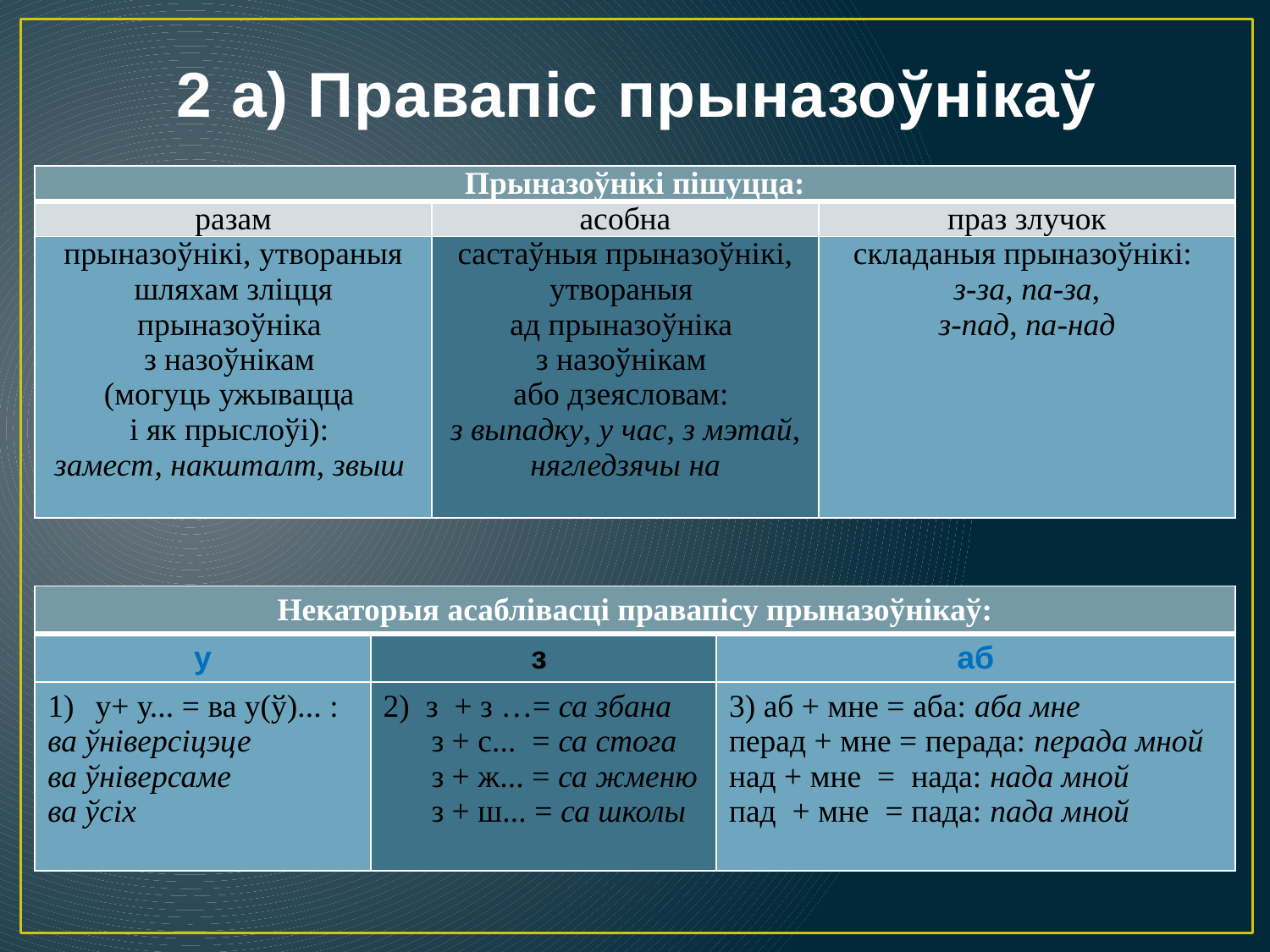

# 2 а) Правапіс прыназоўнікаў
| Прыназоўнікі пішуцца: |  |  |
| --- | --- | --- |
| разам | асобна | праз злучок |
| прыназоўнікі, утвораныя шляхам зліцця прыназоўніка з назоўнікам (могуць ужывацца і як прыслоўі): замест, накшталт, звыш | састаўныя прыназоўнікі, утвораныя ад прыназоўніка з назоўнікам або дзеясловам: з выпадку, у час, з мэтай, нягледзячы на | складаныя прыназоўнікі: з-за, па-за, з-пад, па-над |
| Некаторыя асаблівасці правапісу прыназоўнікаў: |  |  |
| --- | --- | --- |
| у | з | аб |
| у+ у... = ва у(ў)... : ва ўніверсіцэце ва ўніверсаме ва ўсіх | 2) з + з …= са збана з + с... = са стога з + ж... = са жменю з + ш... = са школы | 3) аб + мне = аба: аба мне перад + мне = перада: перада мной над + мне = нада: нада мной пад + мне = пада: пада мной |